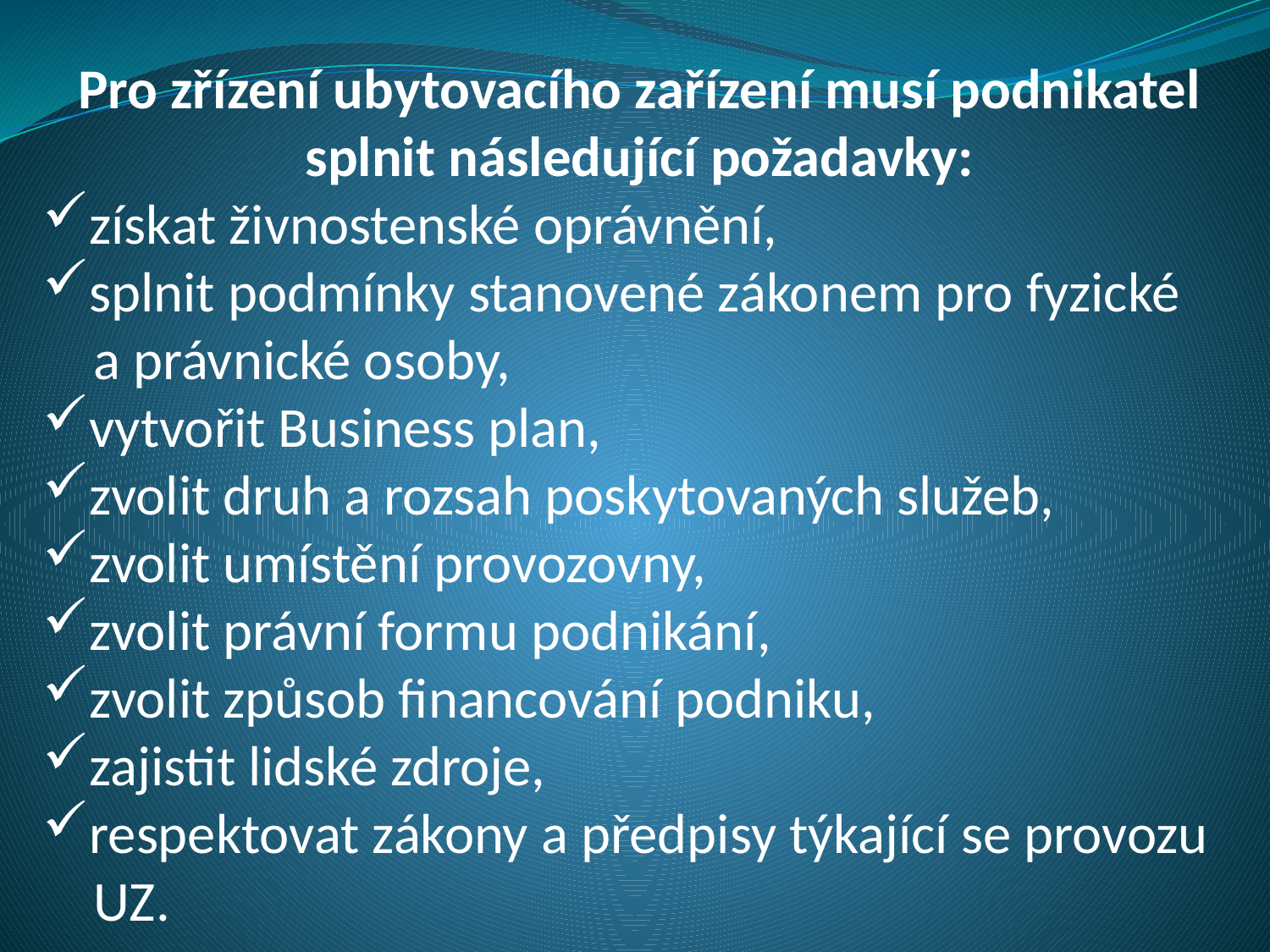

Pro zřízení ubytovacího zařízení musí podnikatel splnit následující požadavky:
získat živnostenské oprávnění,
splnit podmínky stanovené zákonem pro fyzické
    a právnické osoby,
vytvořit Business plan,
zvolit druh a rozsah poskytovaných služeb,
zvolit umístění provozovny,
zvolit právní formu podnikání,
zvolit způsob financování podniku,
zajistit lidské zdroje,
respektovat zákony a předpisy týkající se provozu
    UZ.